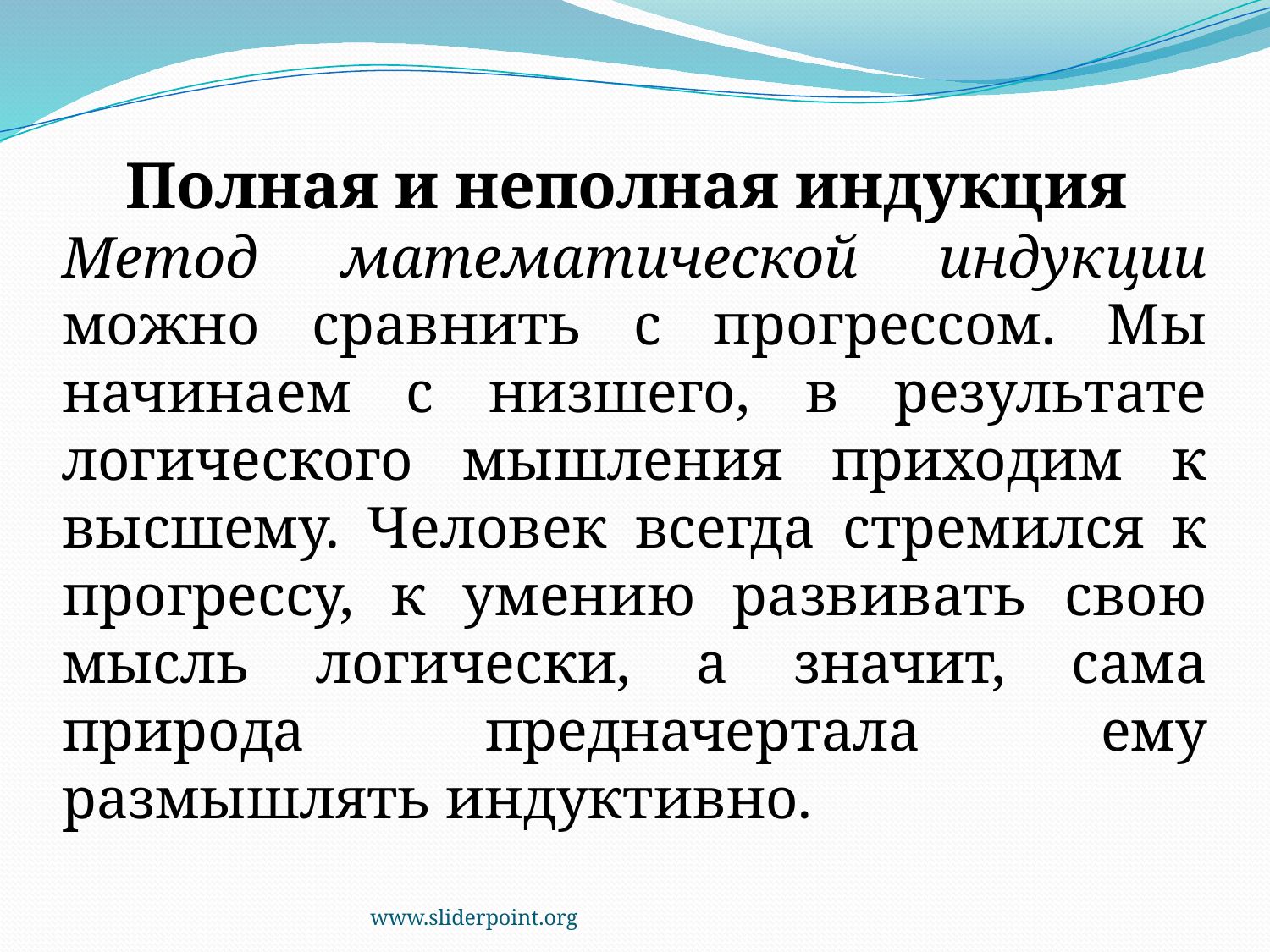

Полная и неполная индукция
Метод математической индукции можно сравнить с прогрессом. Мы начинаем с низшего, в результате логического мышления приходим к высшему. Человек всегда стремился к прогрессу, к умению развивать свою мысль логически, а значит, сама природа предначертала ему размышлять индуктивно.
www.sliderpoint.org